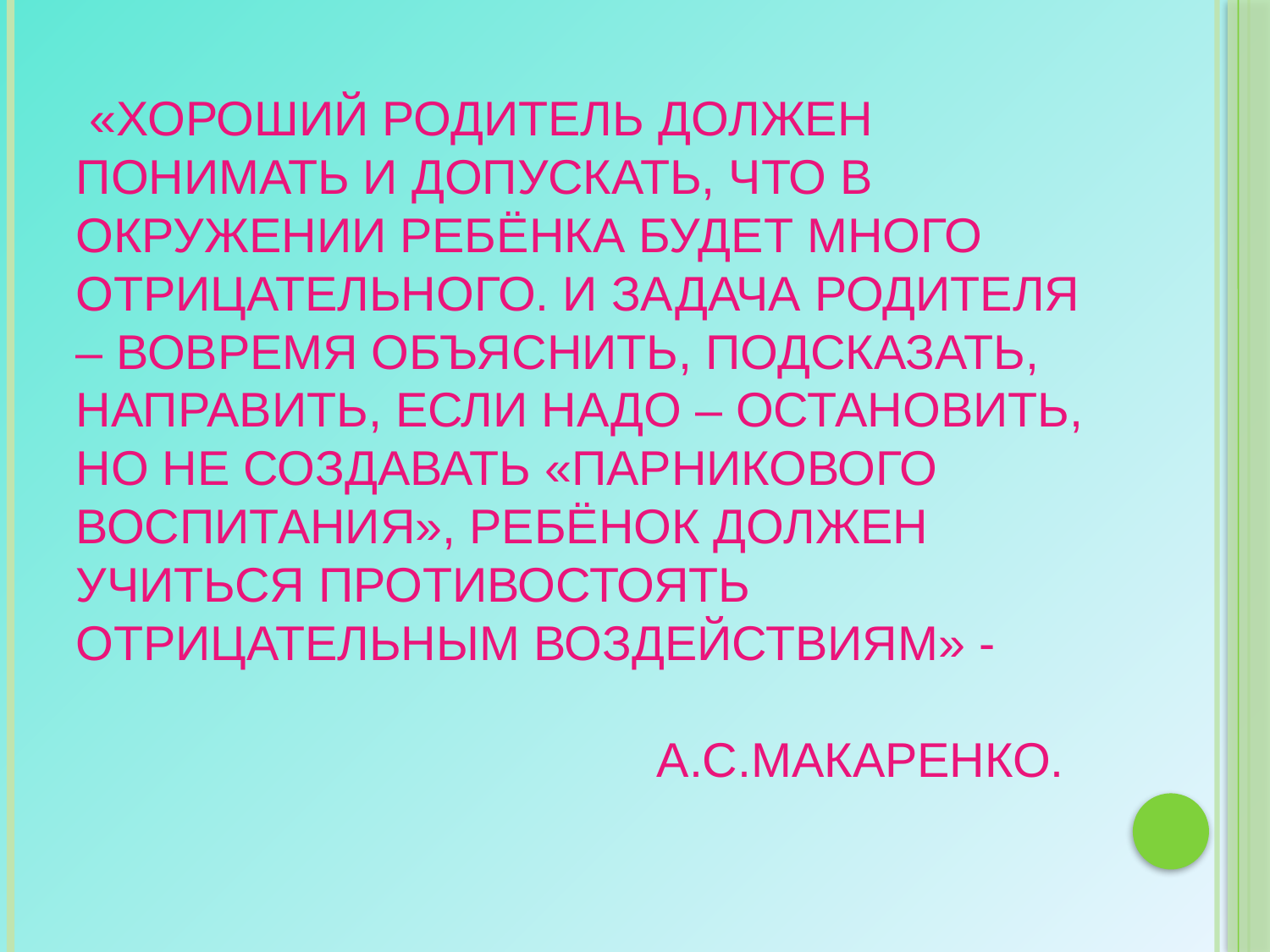

# «Хороший родитель должен понимать и допускать, что в окружении ребёнка будет много отрицательного. И задача родителя – вовремя объяснить, подсказать, направить, если надо – остановить, но не создавать «парникового воспитания», ребёнок должен учиться противостоять отрицательным воздействиям» - А.С.Макаренко.